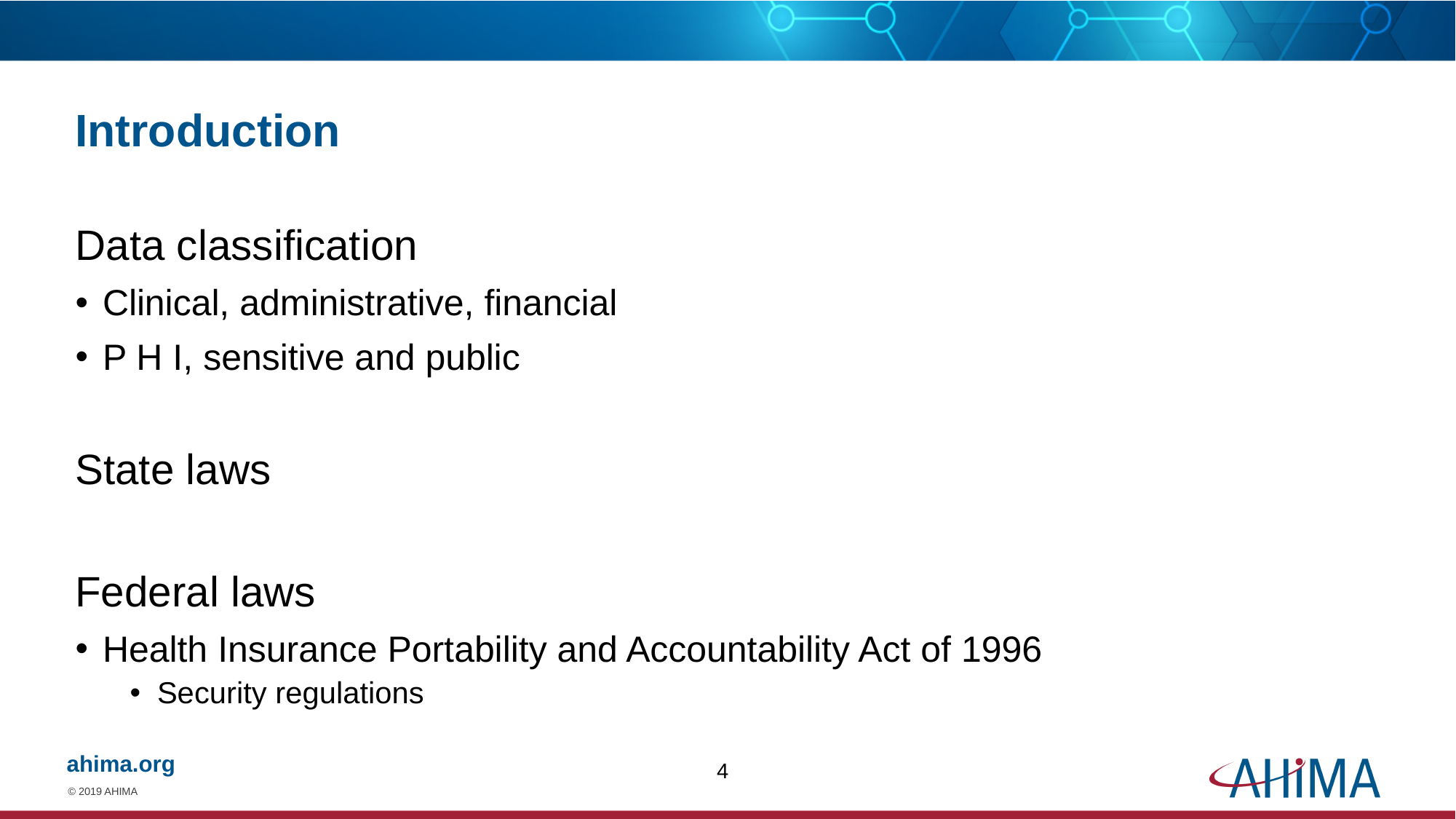

# Introduction
Data classification
Clinical, administrative, financial
P H I, sensitive and public

State laws

Federal laws
Health Insurance Portability and Accountability Act of 1996
Security regulations